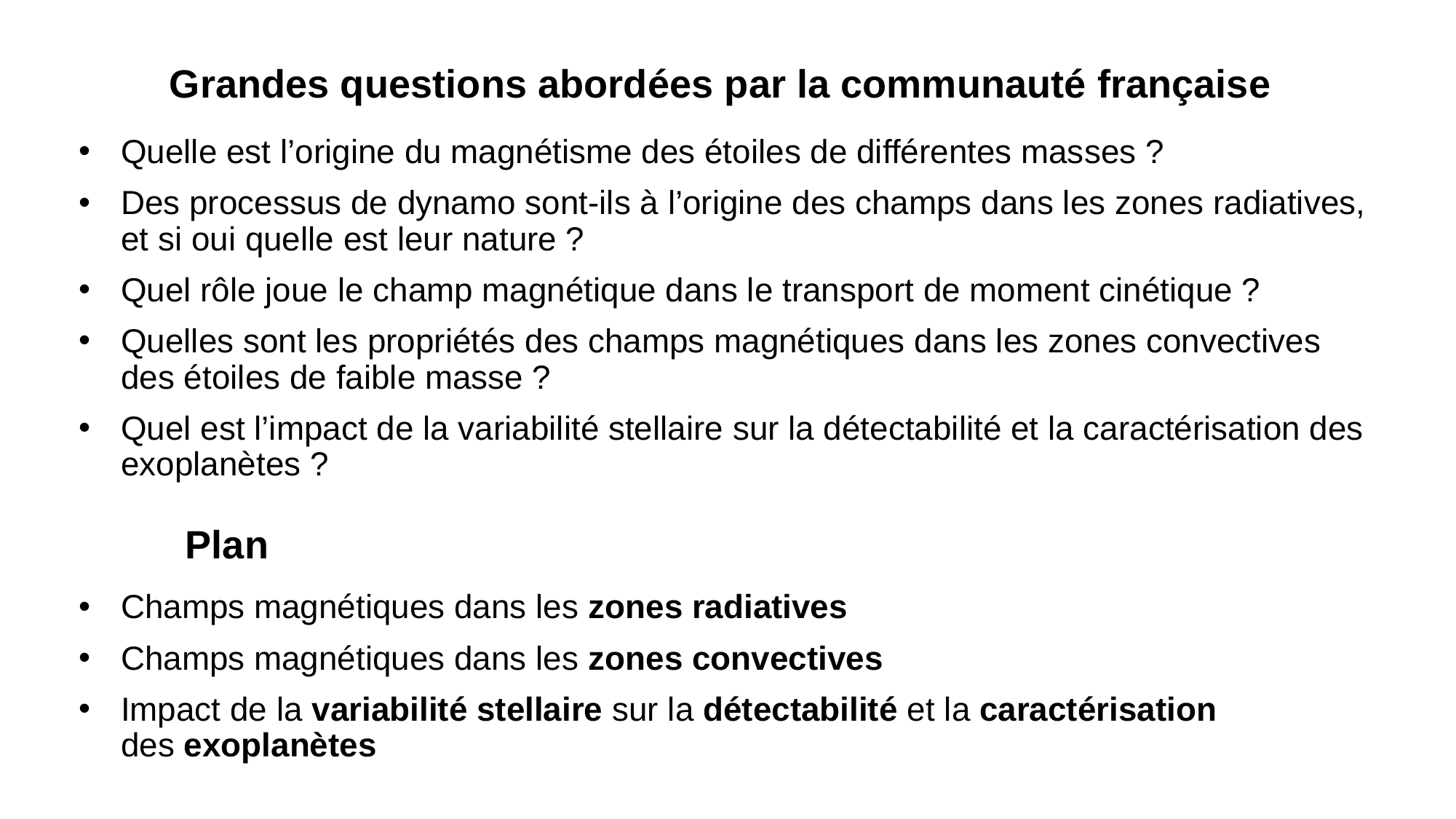

Grandes questions abordées par la communauté française
Quelle est l’origine du magnétisme des étoiles de différentes masses ?
Des processus de dynamo sont-ils à l’origine des champs dans les zones radiatives, et si oui quelle est leur nature ?
Quel rôle joue le champ magnétique dans le transport de moment cinétique ?
Quelles sont les propriétés des champs magnétiques dans les zones convectives des étoiles de faible masse ?
Quel est l’impact de la variabilité stellaire sur la détectabilité et la caractérisation des exoplanètes ?
Plan
Champs magnétiques dans les zones radiatives
Champs magnétiques dans les zones convectives
Impact de la variabilité stellaire sur la détectabilité et la caractérisation des exoplanètes